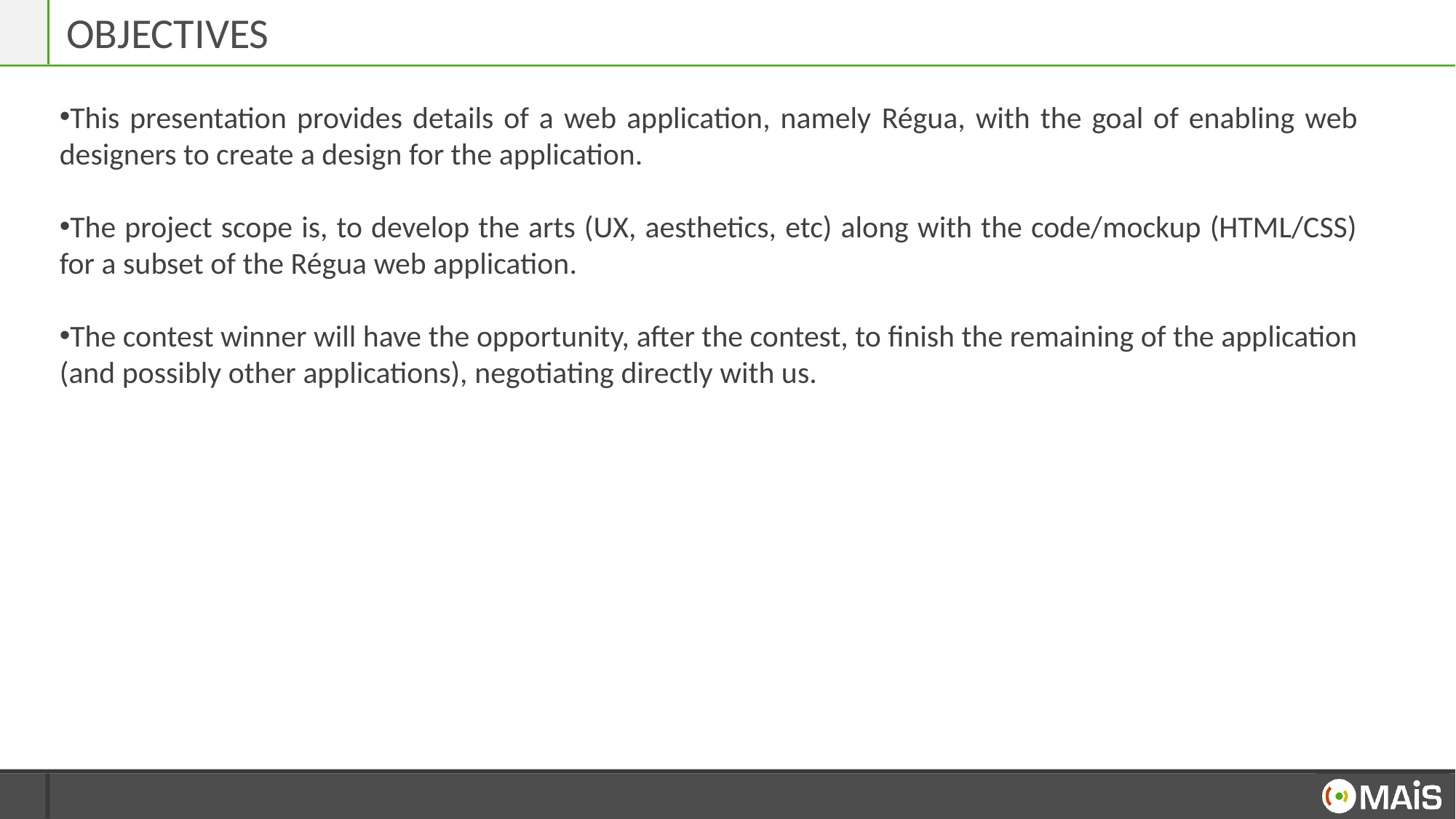

# OBJECTIVES
This presentation provides details of a web application, namely Régua, with the goal of enabling web designers to create a design for the application.

The project scope is, to develop the arts (UX, aesthetics, etc) along with the code/mockup (HTML/CSS) for a subset of the Régua web application.

The contest winner will have the opportunity, after the contest, to finish the remaining of the application (and possibly other applications), negotiating directly with us.